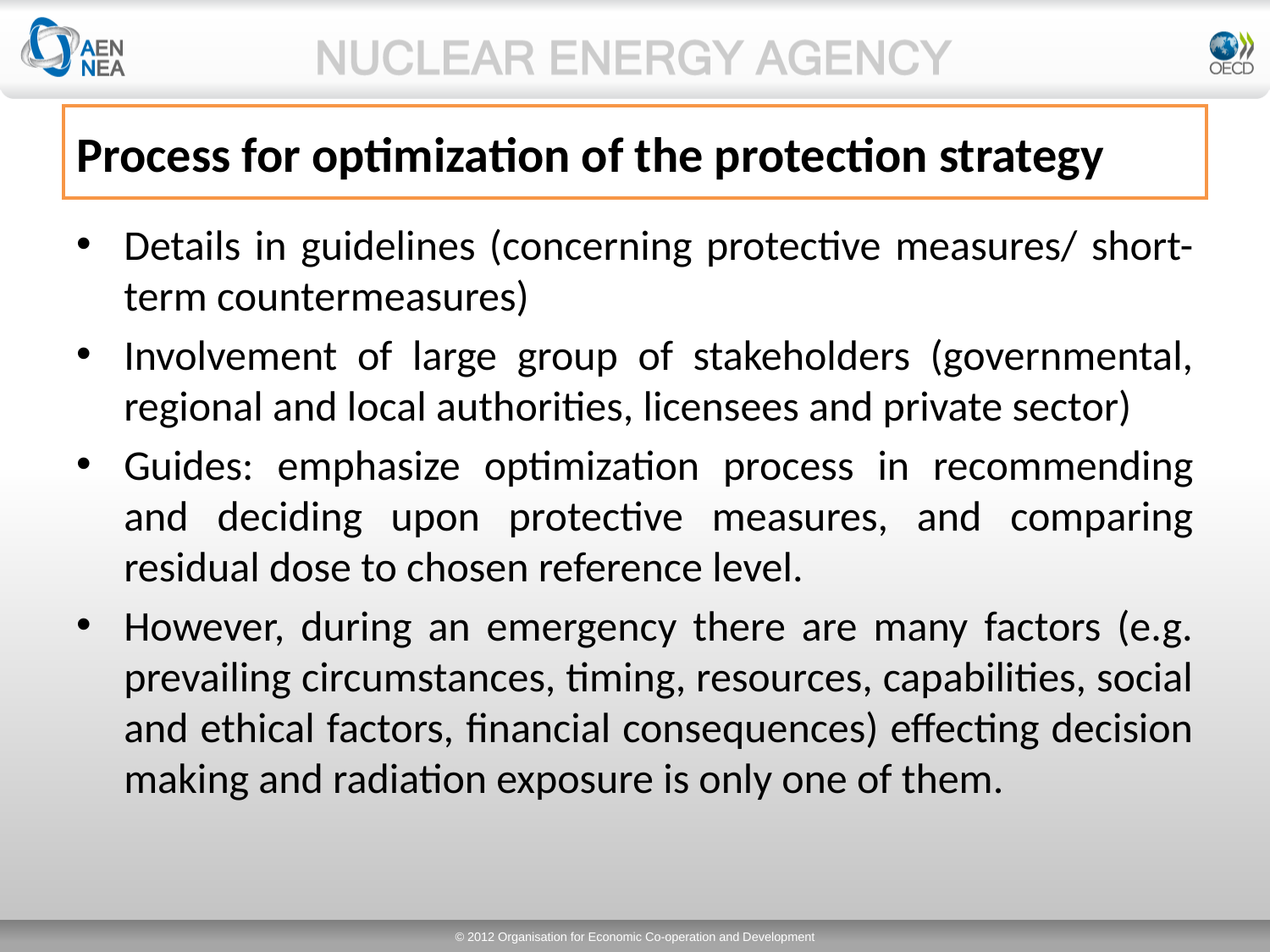

# Process for optimization of the protection strategy
Details in guidelines (concerning protective measures/ short-term countermeasures)
Involvement of large group of stakeholders (governmental, regional and local authorities, licensees and private sector)
Guides: emphasize optimization process in recommending and deciding upon protective measures, and comparing residual dose to chosen reference level.
However, during an emergency there are many factors (e.g. prevailing circumstances, timing, resources, capabilities, social and ethical factors, financial consequences) effecting decision making and radiation exposure is only one of them.